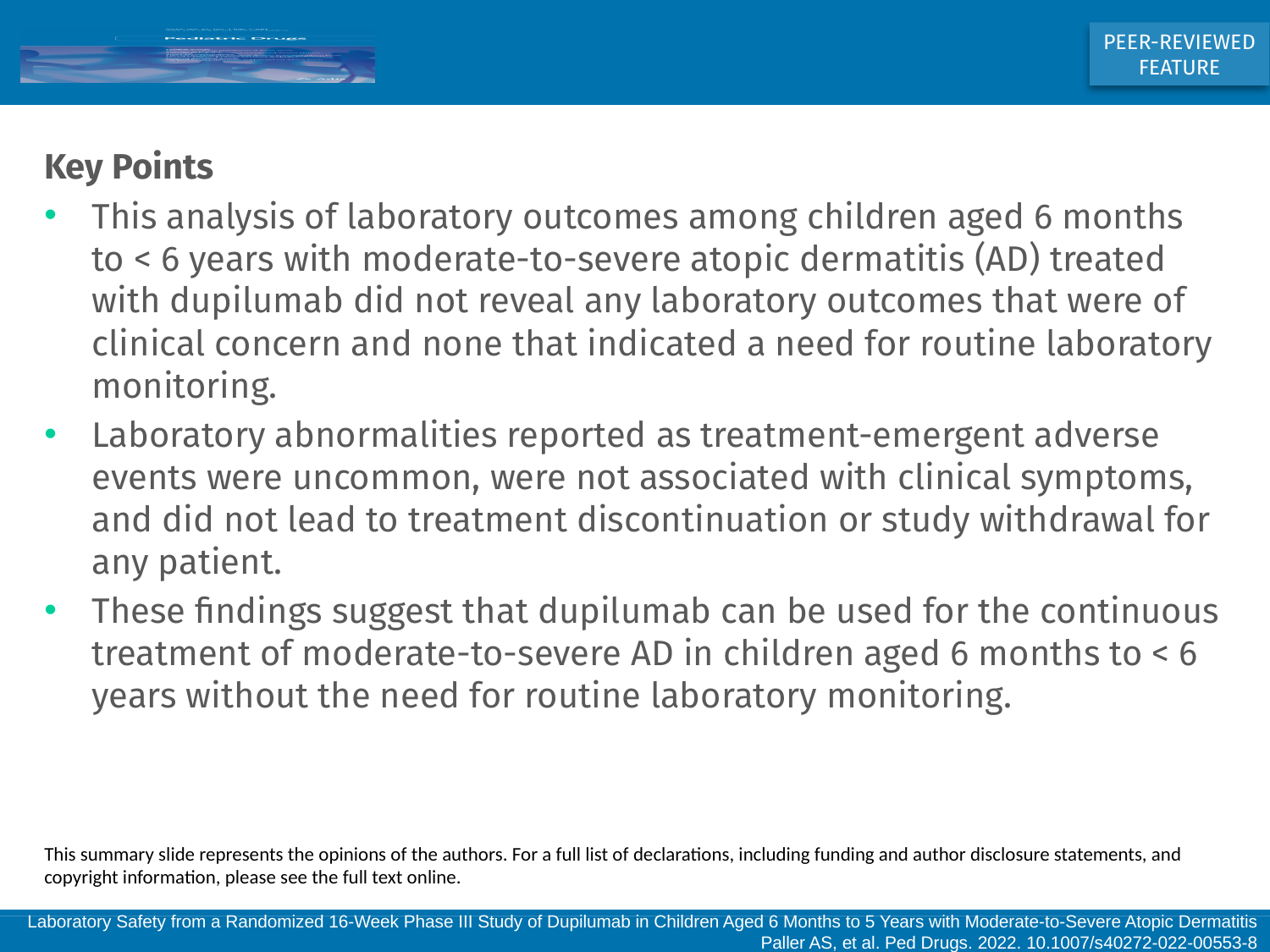

Key Points
This analysis of laboratory outcomes among children aged 6 months to < 6 years with moderate-to-severe atopic dermatitis (AD) treated with dupilumab did not reveal any laboratory outcomes that were of clinical concern and none that indicated a need for routine laboratory monitoring.
Laboratory abnormalities reported as treatment-emergent adverse events were uncommon, were not associated with clinical symptoms, and did not lead to treatment discontinuation or study withdrawal for any patient.
These findings suggest that dupilumab can be used for the continuous treatment of moderate-to-severe AD in children aged 6 months to < 6 years without the need for routine laboratory monitoring.

This summary slide represents the opinions of the authors. For a full list of declarations, including funding and author disclosure statements, and copyright information, please see the full text online.
Laboratory Safety from a Randomized 16-Week Phase III Study of Dupilumab in Children Aged 6 Months to 5 Years with Moderate-to-Severe Atopic Dermatitis
Paller AS, et al. Ped Drugs. 2022. 10.1007/s40272-022-00553-8